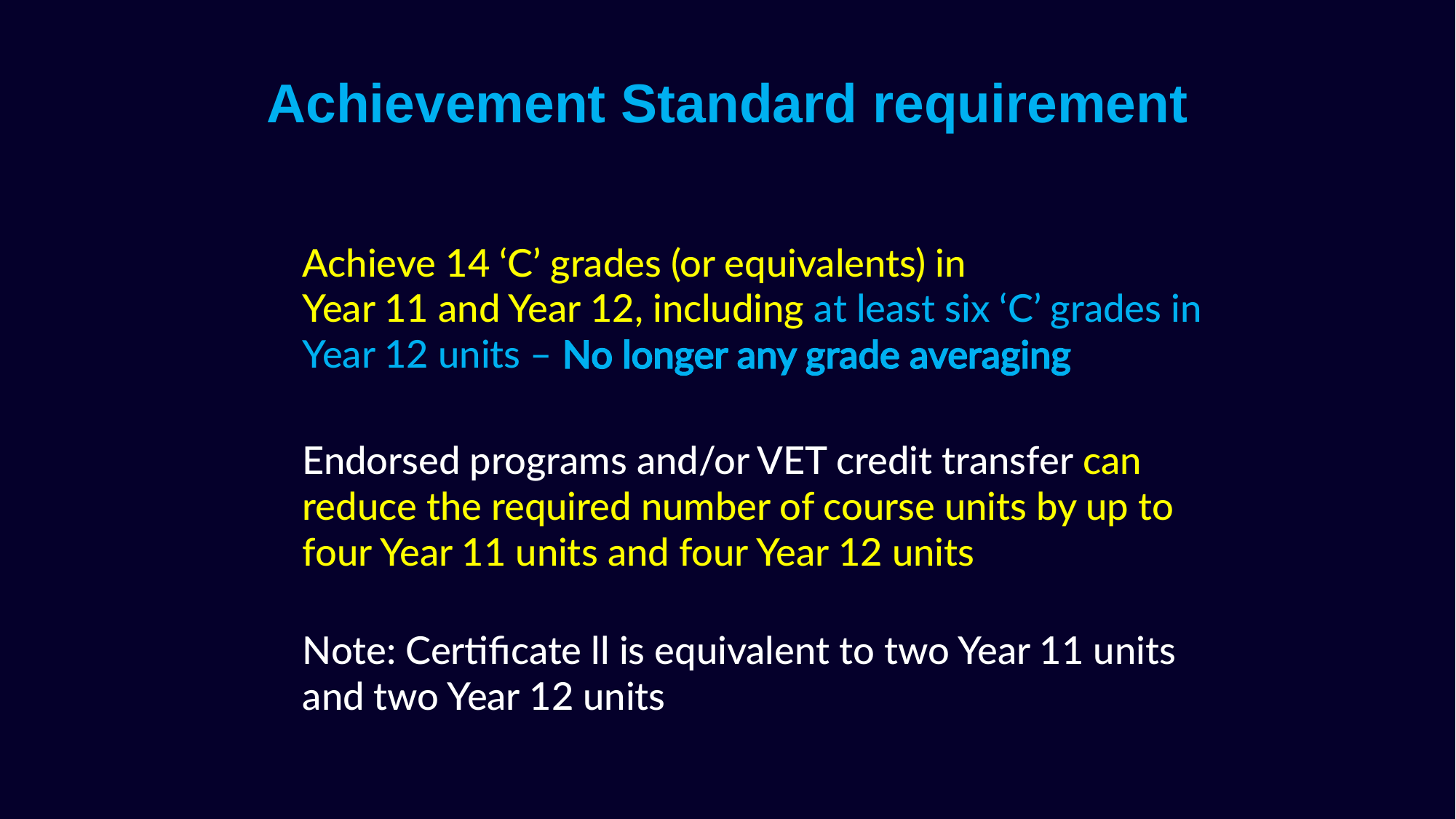

# Achievement Standard requirement

Achieve 14 ‘C’ grades (or equivalents) in
Year 11 and Year 12, including at least six ‘C’ grades in Year 12 units – No longer any grade averaging

Endorsed programs and/or VET credit transfer can reduce the required number of course units by up to four Year 11 units and four Year 12 units

Note: Certificate ll is equivalent to two Year 11 units and two Year 12 units